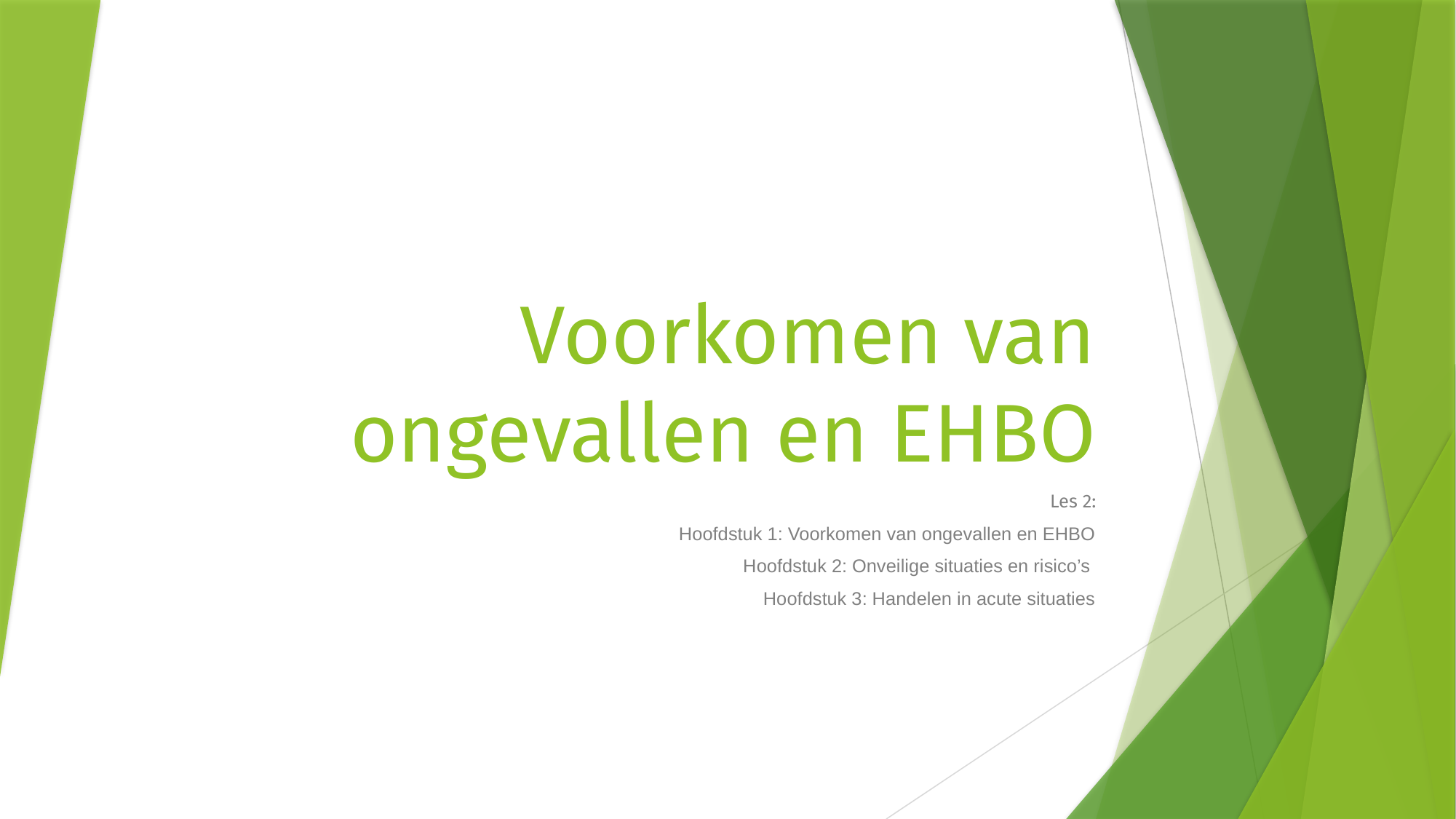

# Voorkomen van ongevallen en EHBO
Les 2:
Hoofdstuk 1: Voorkomen van ongevallen en EHBO
Hoofdstuk 2: Onveilige situaties en risico’s
Hoofdstuk 3: Handelen in acute situaties